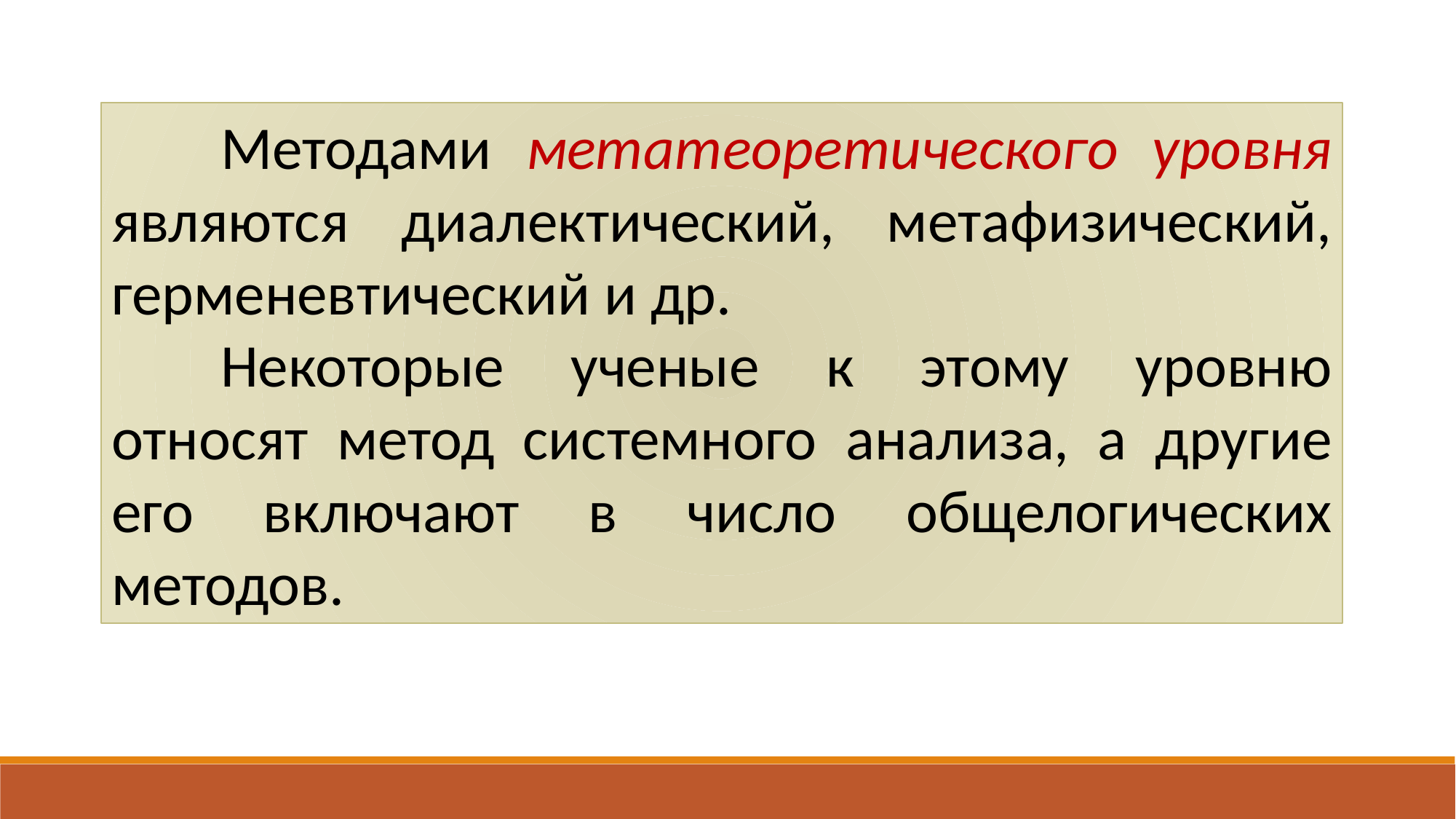

Методами метатеоретического уровня являются диалектический, метафизический, герменевтический и др.
	Некоторые ученые к этому уровню относят метод системного анализа, а другие его включают в число общелогических методов.